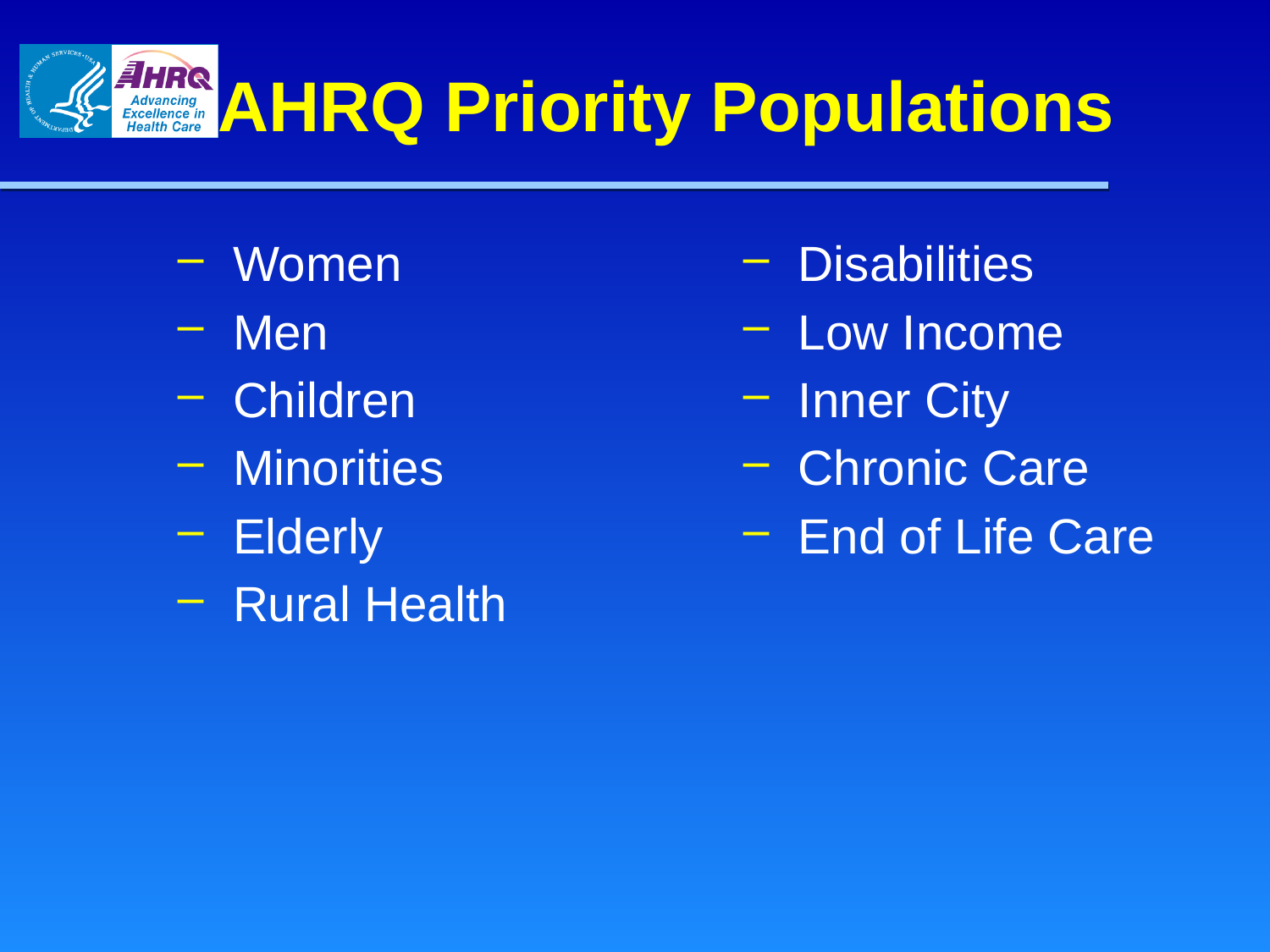

# AHRQ Priority Populations
Women
Men
Children
Minorities
Elderly
Rural Health

Disabilities
Low Income
Inner City
Chronic Care
End of Life Care